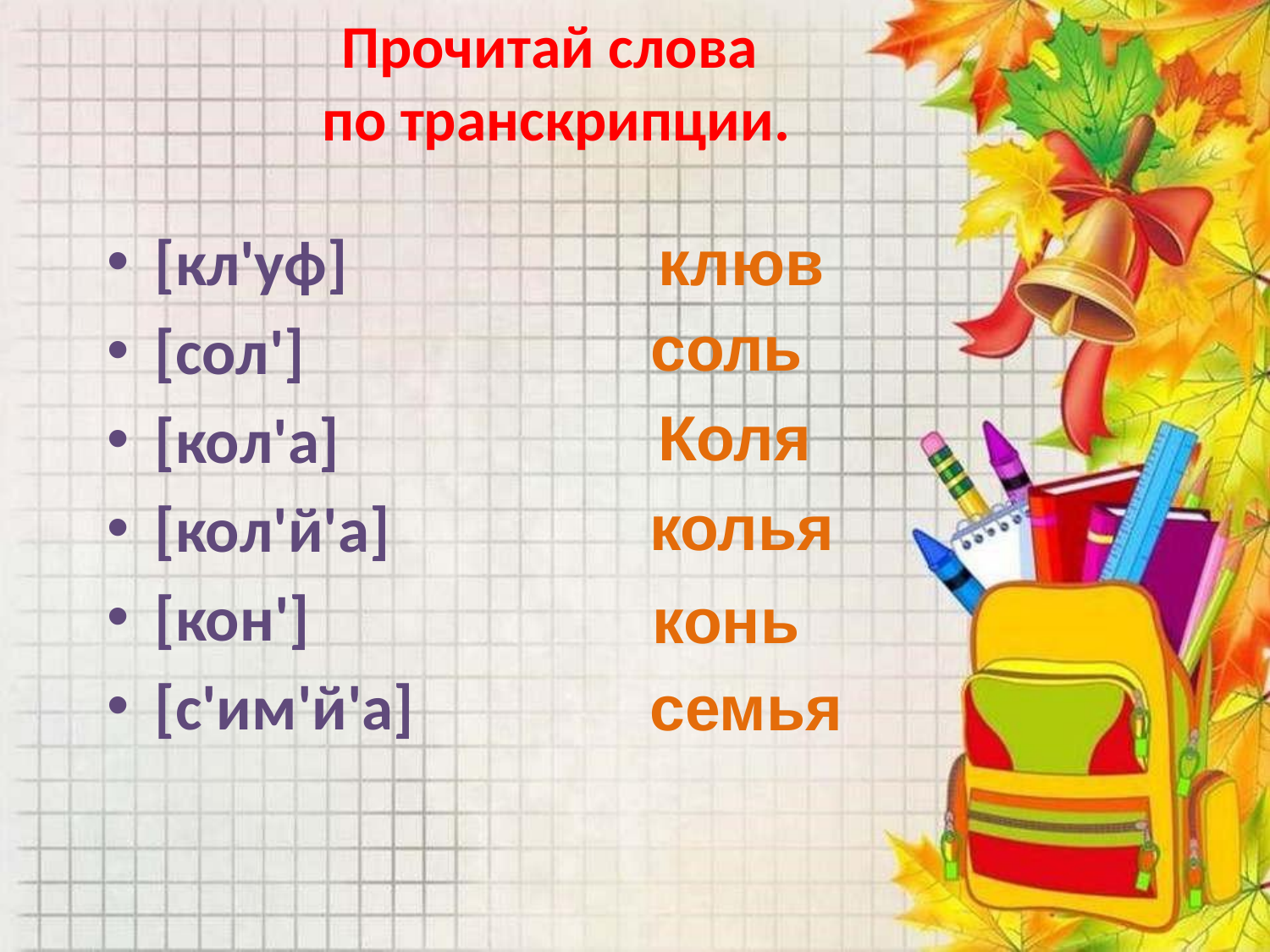

# Прочитай слова по транскрипции.
клюв
[кл'уф]
[сол']
[кол'а]
[кол'й'а]
[кон']
[с'им'й'а]

соль
Коля
колья
конь
семья